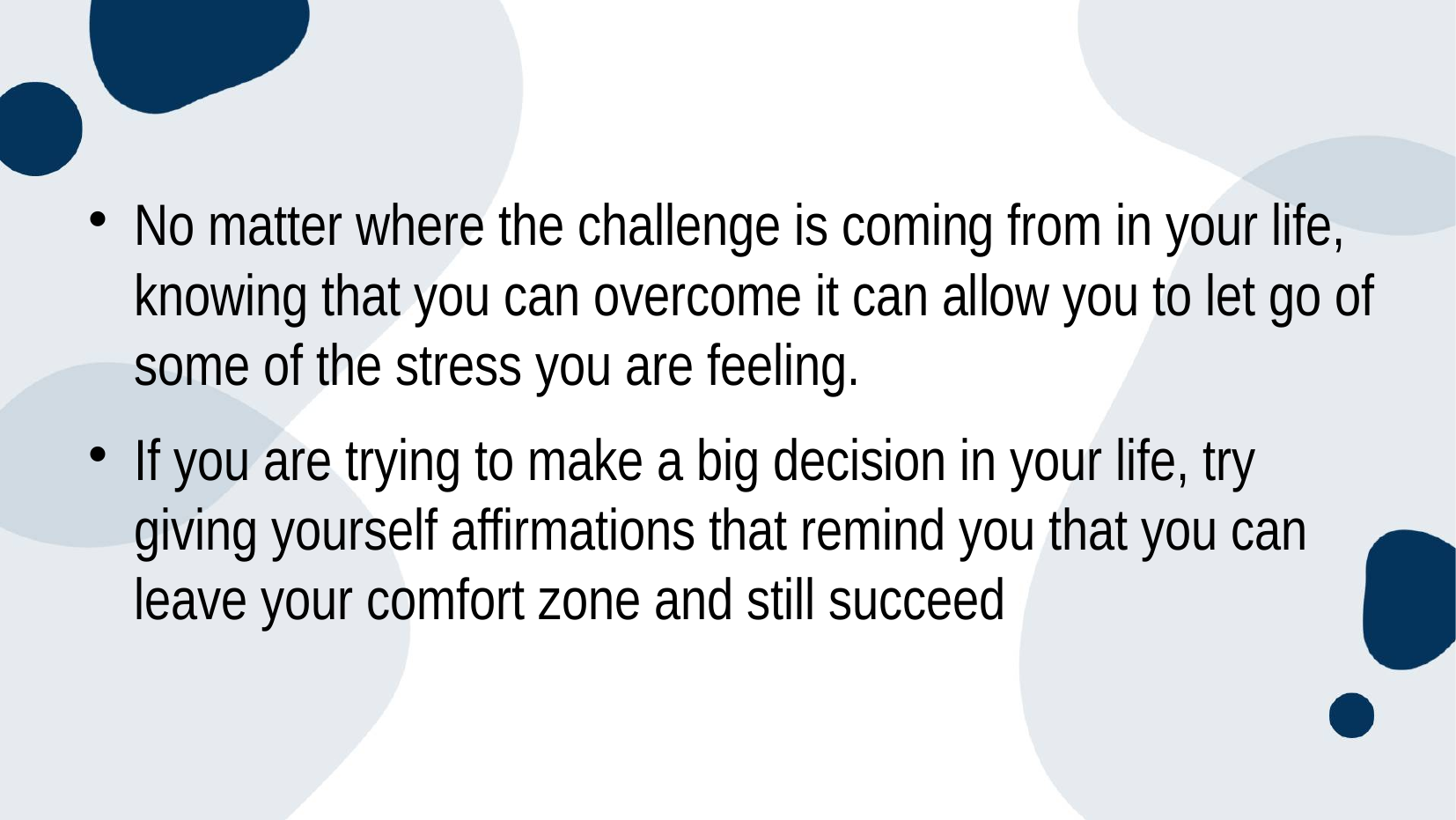

No matter where the challenge is coming from in your life, knowing that you can overcome it can allow you to let go of some of the stress you are feeling.
If you are trying to make a big decision in your life, try giving yourself affirmations that remind you that you can leave your comfort zone and still succeed